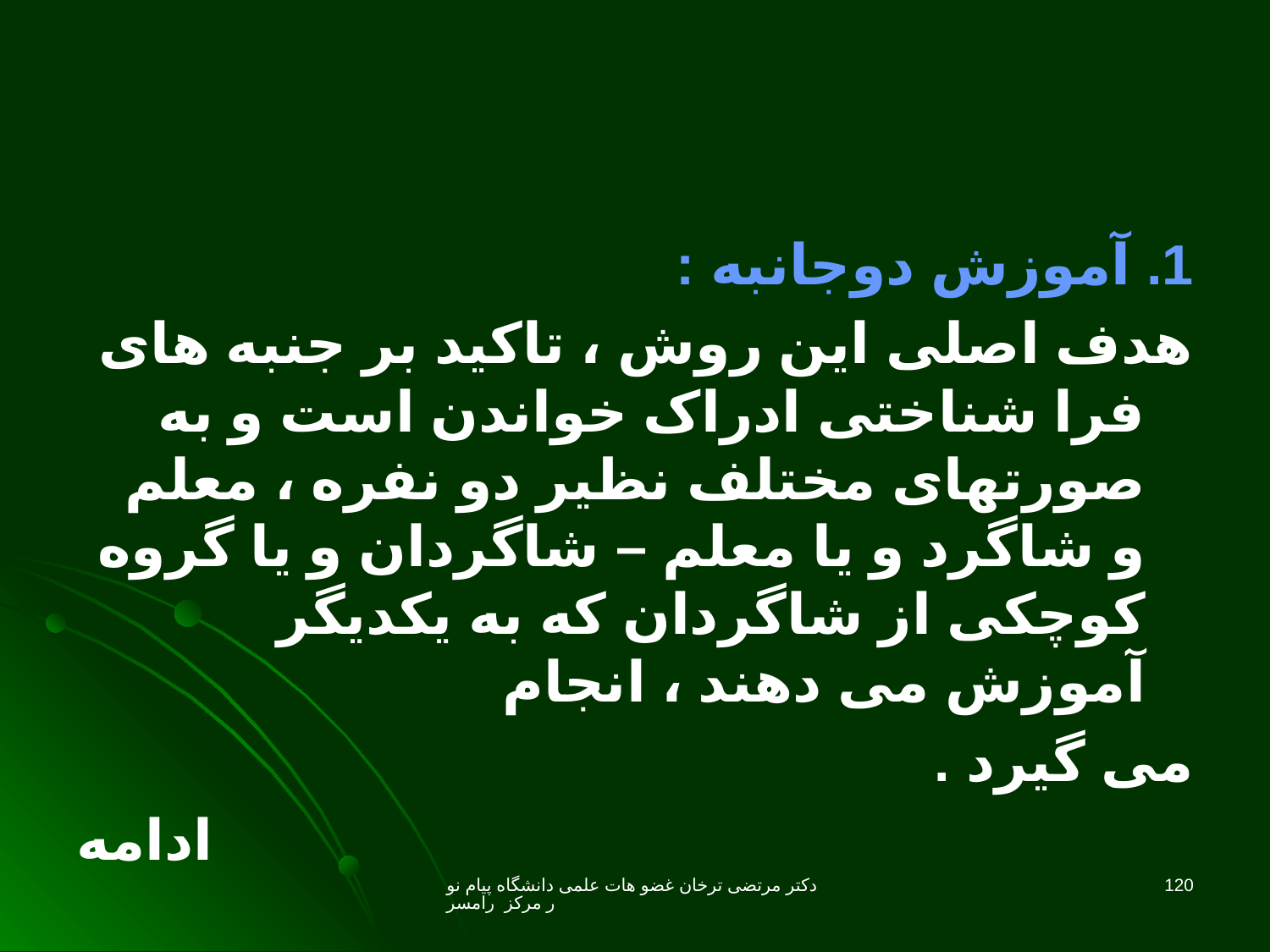

1. آموزش دوجانبه :
هدف اصلی این روش ، تاکید بر جنبه های فرا شناختی ادراک خواندن است و به صورتهای مختلف نظیر دو نفره ، معلم و شاگرد و یا معلم – شاگردان و یا گروه کوچکی از شاگردان که به یکدیگر آموزش می دهند ، انجام
می گیرد .
ادامه
دکتر مرتضی ترخان غضو هات علمی دانشگاه پیام نور مرکز رامسر
120